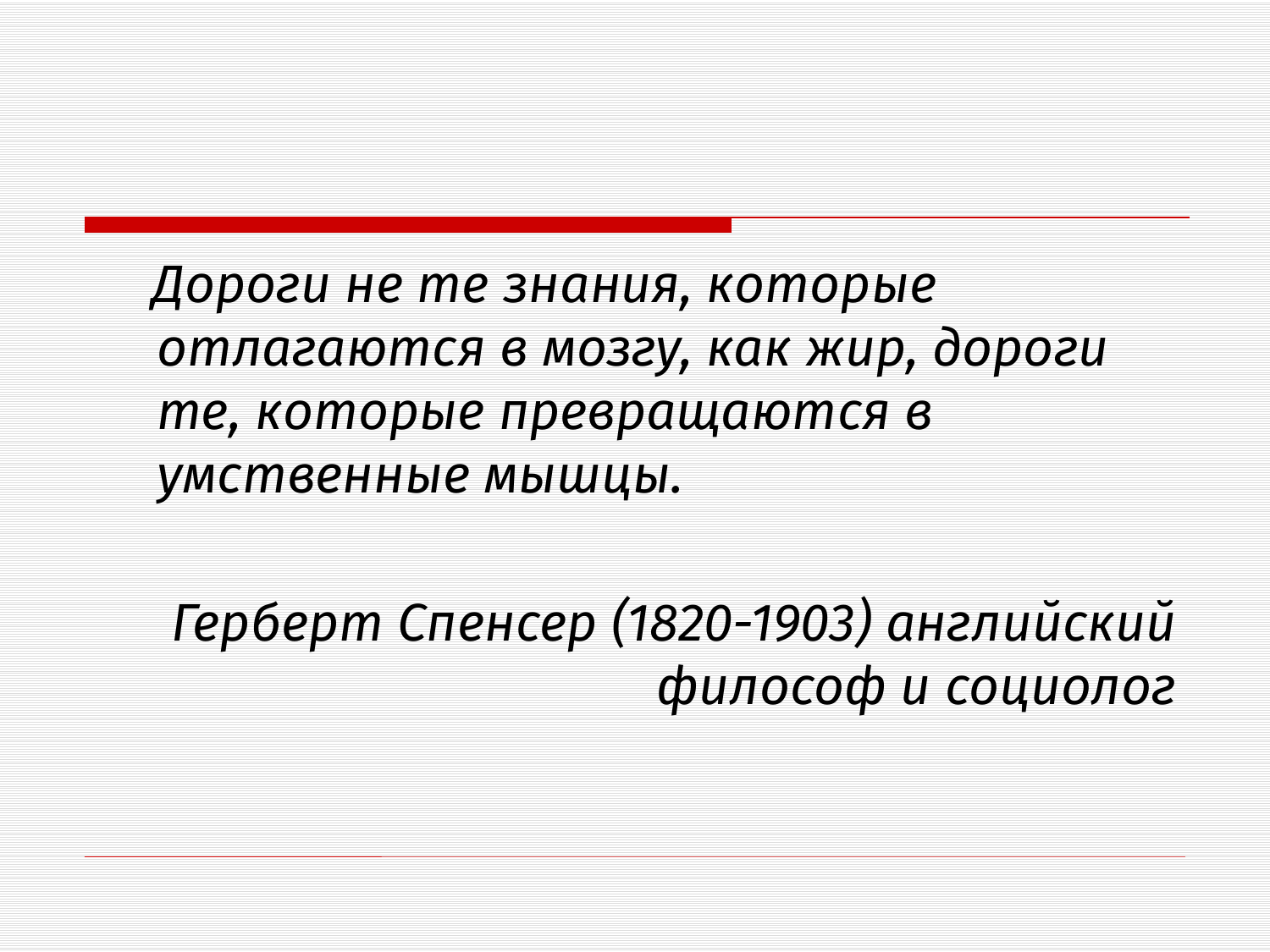

Дороги не те знания, которые отлагаются в мозгу, как жир, дороги те, которые превращаются в умственные мышцы.

Герберт Спенсер (1820-1903) английский философ и социолог